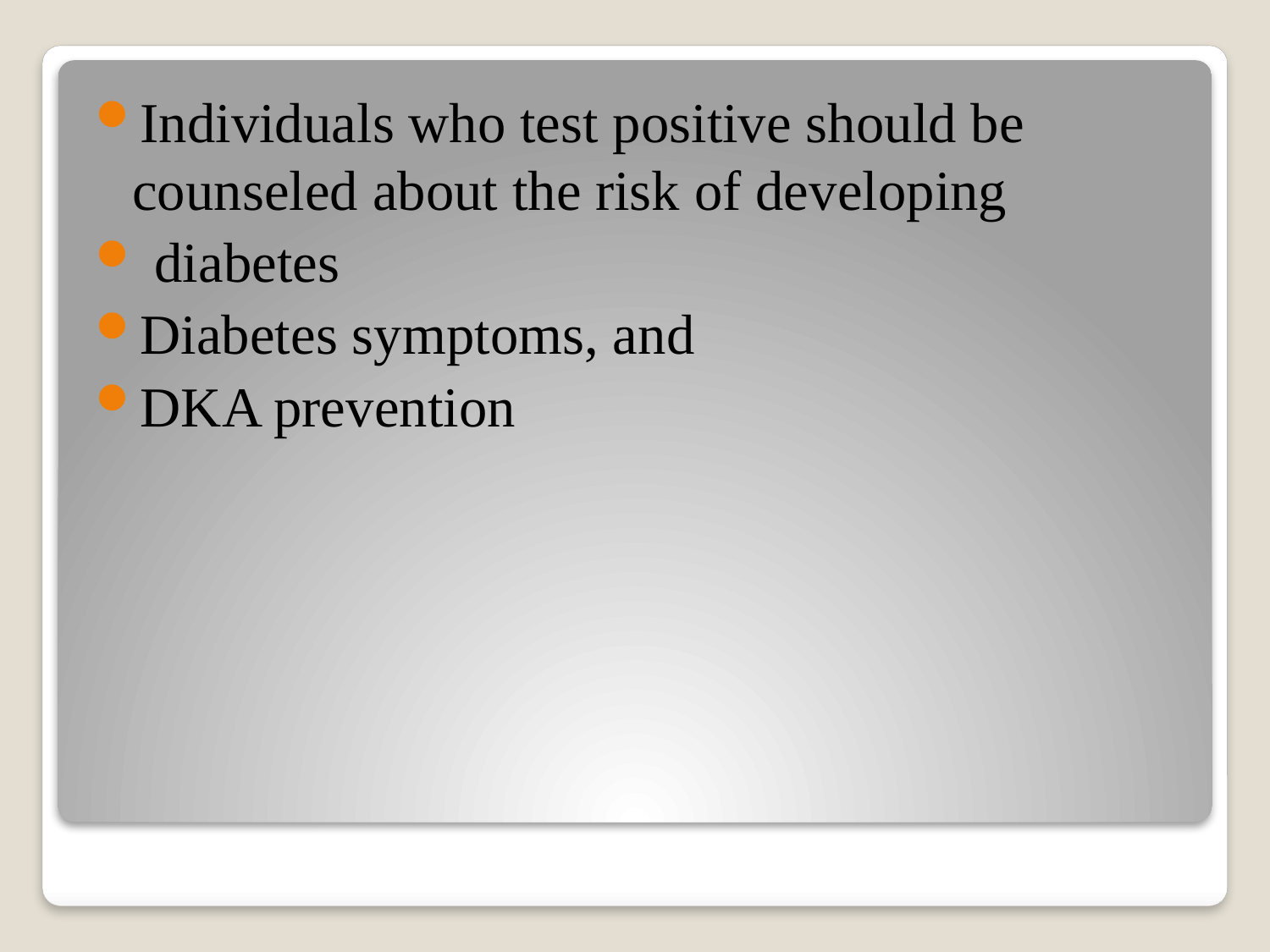

Individuals who test positive should be counseled about the risk of developing
 diabetes
Diabetes symptoms, and
DKA prevention
#